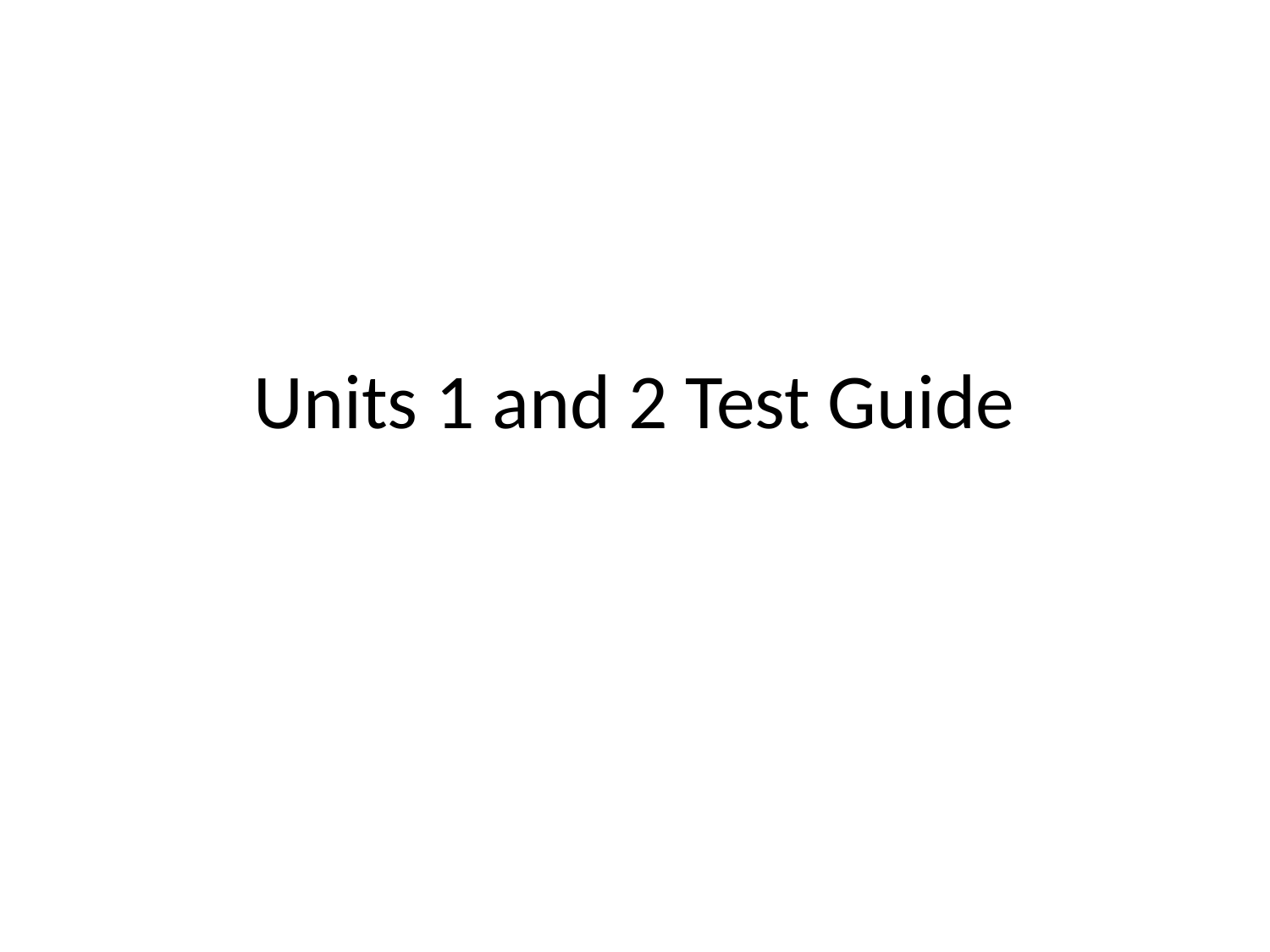

# Units 1 and 2 Test Guide